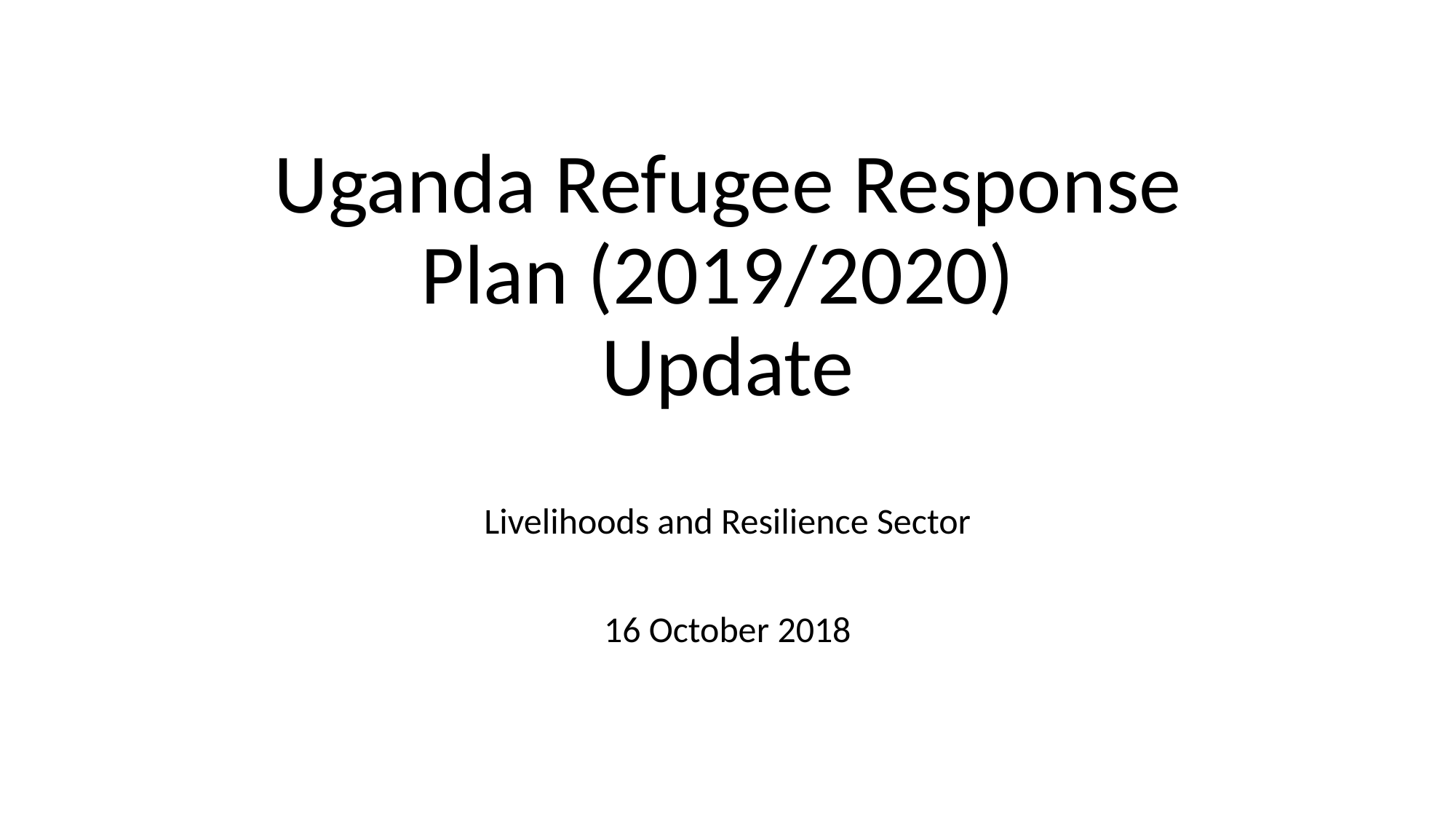

# Uganda Refugee Response Plan (2019/2020) Update
Livelihoods and Resilience Sector

16 October 2018